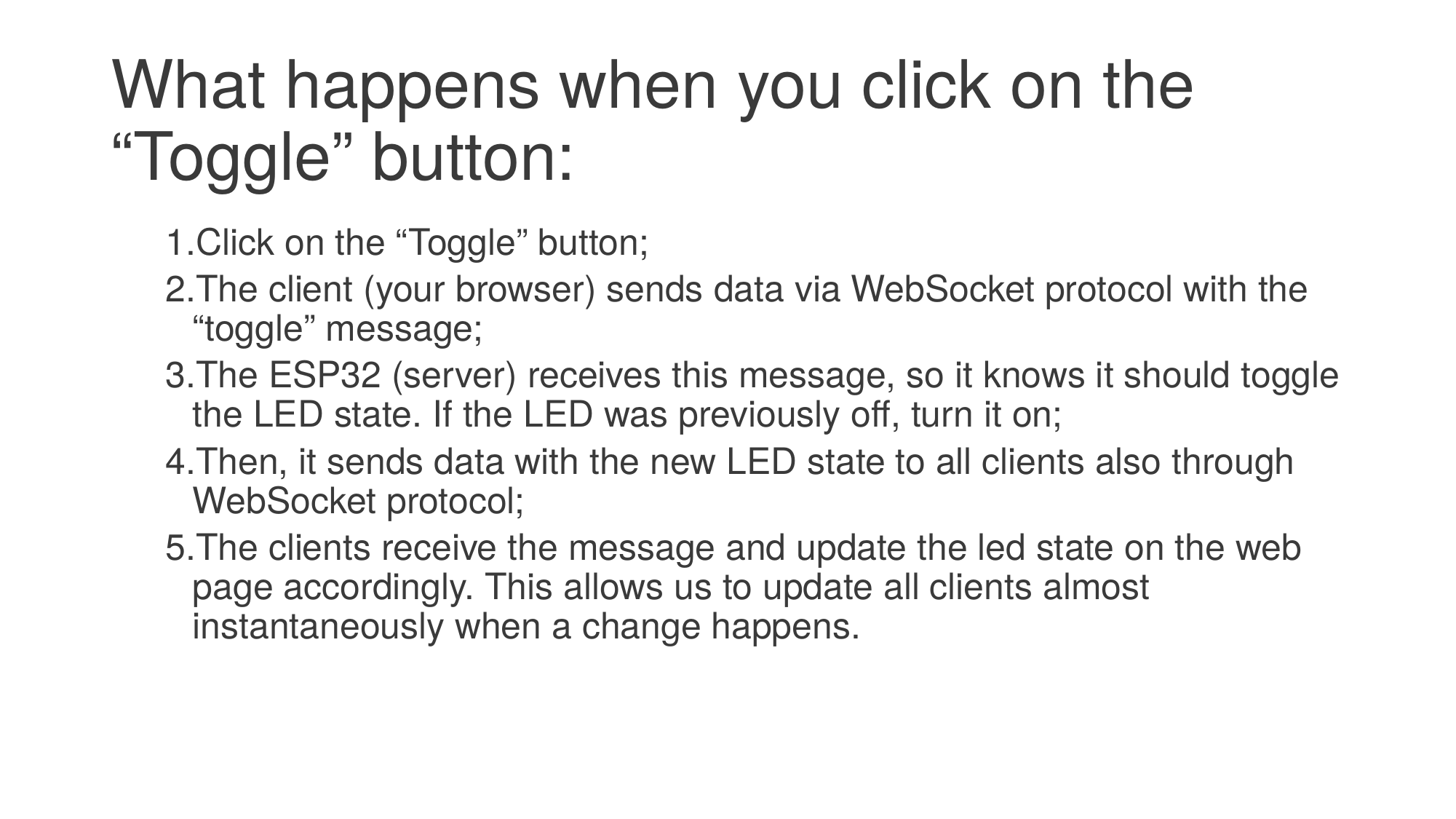

# What happens when you click on the “Toggle” button:
Click on the “Toggle” button;
The client (your browser) sends data via WebSocket protocol with the “toggle” message;
The ESP32 (server) receives this message, so it knows it should toggle the LED state. If the LED was previously off, turn it on;
Then, it sends data with the new LED state to all clients also through WebSocket protocol;
The clients receive the message and update the led state on the web page accordingly. This allows us to update all clients almost instantaneously when a change happens.